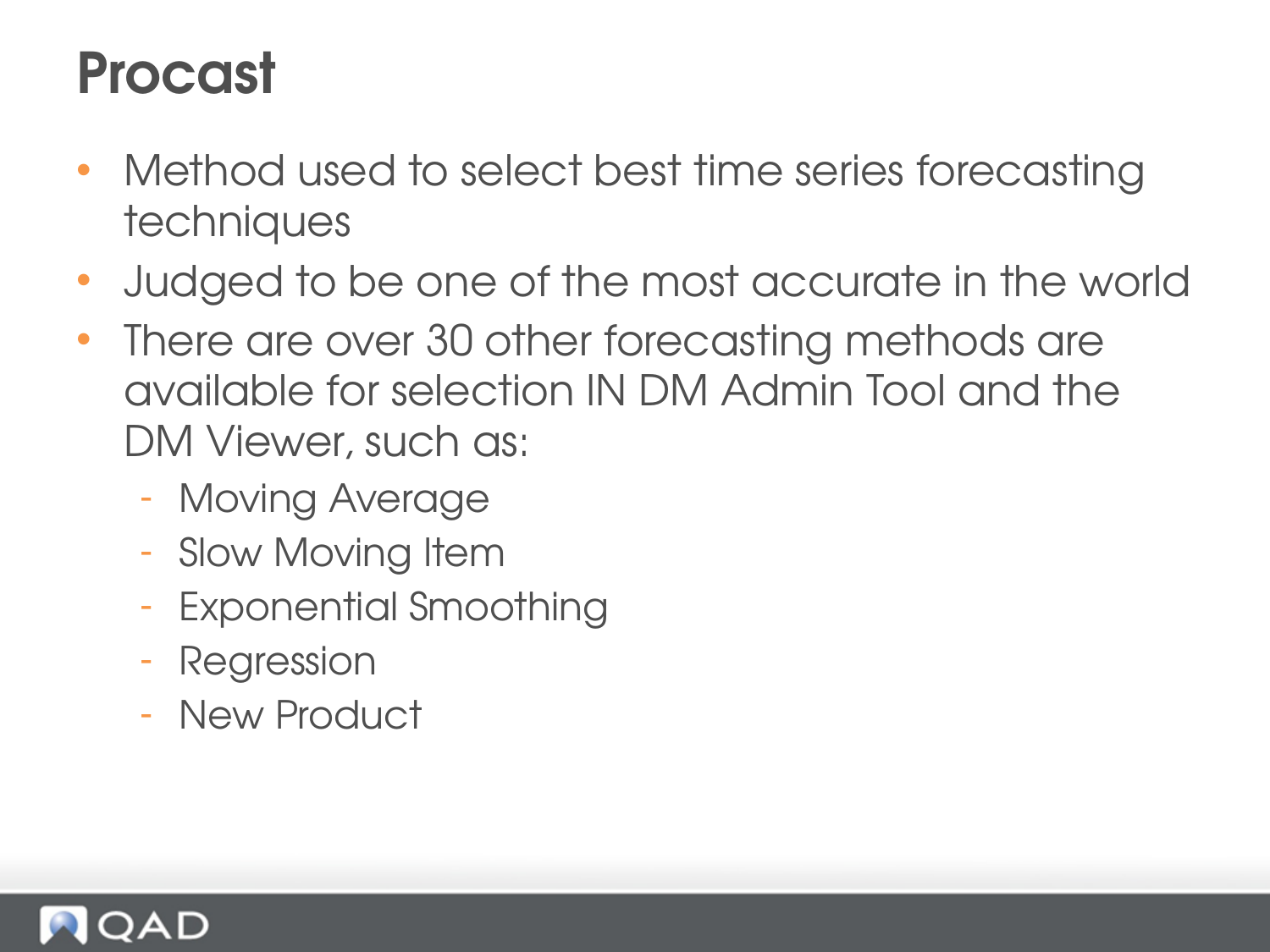

# Procast
Method used to select best time series forecasting techniques
Judged to be one of the most accurate in the world
There are over 30 other forecasting methods are available for selection IN DM Admin Tool and the DM Viewer, such as:
Moving Average
Slow Moving Item
Exponential Smoothing
Regression
New Product